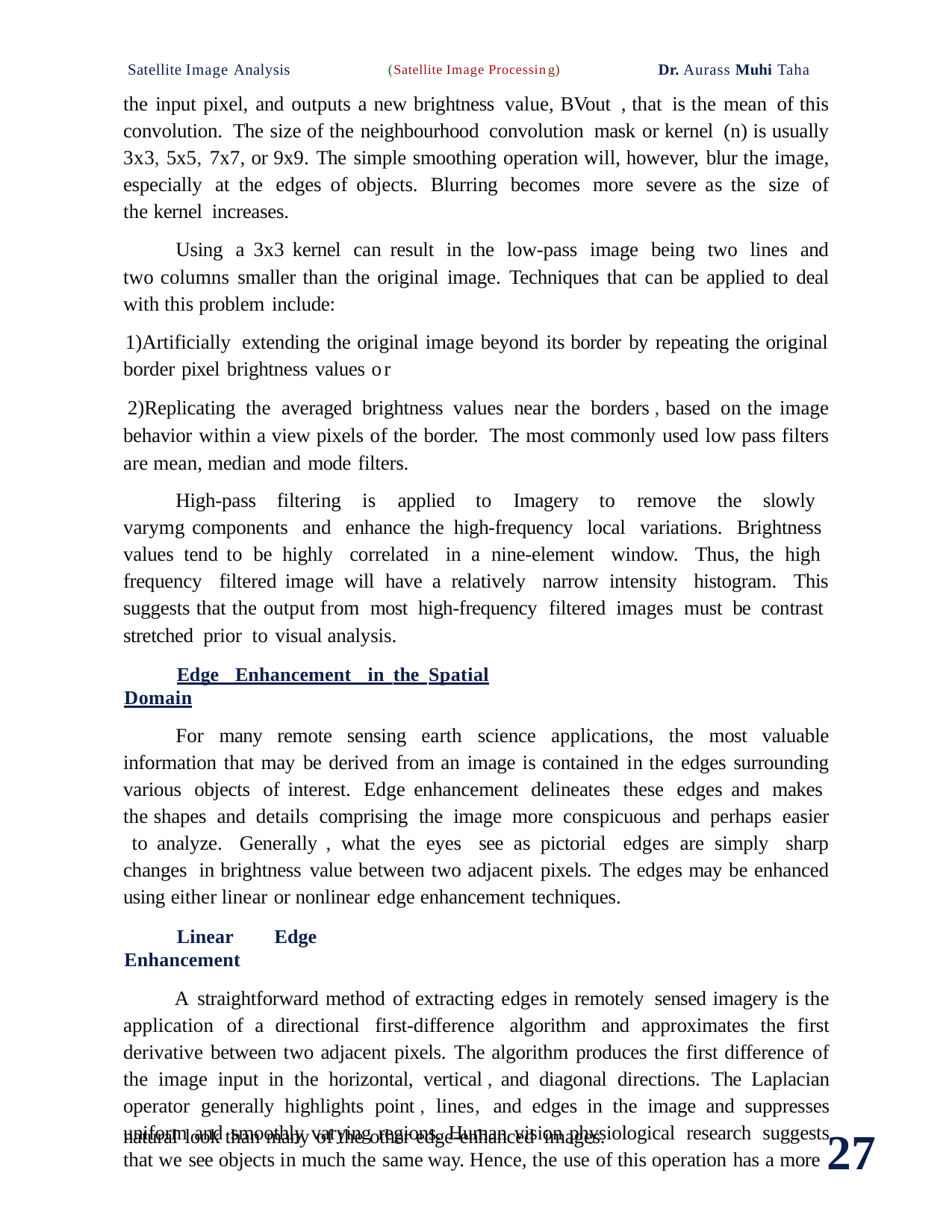

Satellite Image Analysis                       (Satellite Image Processing)                         Dr. Aurass Muhi Taha

the input pixel, and outputs a new brightness  value, BVout  , that  is the mean  of this convolution.  The size of the neighbourhood  convolution  mask or kernel  (n) is usually 3x3, 5x5, 7x7, or 9x9. The simple smoothing operation will, however, blur the image, especially  at the  edges of objects.  Blurring  becomes  more  severe as the  size  of the kernel  increases.

Using  a 3x3 kernel  can result  in the  low-pass  image  being  two  lines  and two columns smaller than the original image. Techniques that can be applied to deal with this problem include:

Artificially  extending the original image beyond its border by repeating the original border pixel brightness values or

Replicating  the  averaged  brightness  values  near the  borders , based  on the image behavior within a view pixels of the border.  The most commonly used low pass filters are mean, median and mode filters.

High-pass   filtering   is   applied   to   Imagery   to   remove   the   slowly   varymg components  and  enhance the high-frequency  local  variations.  Brightness  values tend to be highly  correlated  in a nine-element  window.  Thus, the high  frequency  filtered image will have a relatively  narrow intensity  histogram.  This suggests that the output from  most  high-frequency  filtered  images  must  be  contrast  stretched  prior  to visual analysis.

Edge  Enhancement  in the Spatial Domain

For   many   remote   sensing   earth   science   applications,   the   most   valuable information that may be derived from an image is contained in the edges surrounding various  objects  of interest.  Edge enhancement  delineates  these  edges and  makes  the shapes  and  details  comprising  the  image  more  conspicuous  and  perhaps  easier  to analyze.  Generally , what the eyes  see as pictorial  edges are simply  sharp changes  in brightness value between two adjacent pixels. The edges may be enhanced using either linear or nonlinear edge enhancement techniques.

Linear Edge  Enhancement

A straightforward method of extracting edges in remotely  sensed imagery is the application  of  a  directional   first-difference   algorithm   and  approximates  the  first derivative between two adjacent pixels. The algorithm produces the first difference of the  image  input  in  the  horizontal,  vertical , and  diagonal  directions.  The  Laplacian operator  generally  highlights  point ,  lines,  and  edges  in  the  image  and  suppresses uniform and smoothly varying regions. Human vision physiological  research  suggests that we see objects in much the same way. Hence, the use of this operation has a more
27
natural look than many of the other edge-enhanced  images.